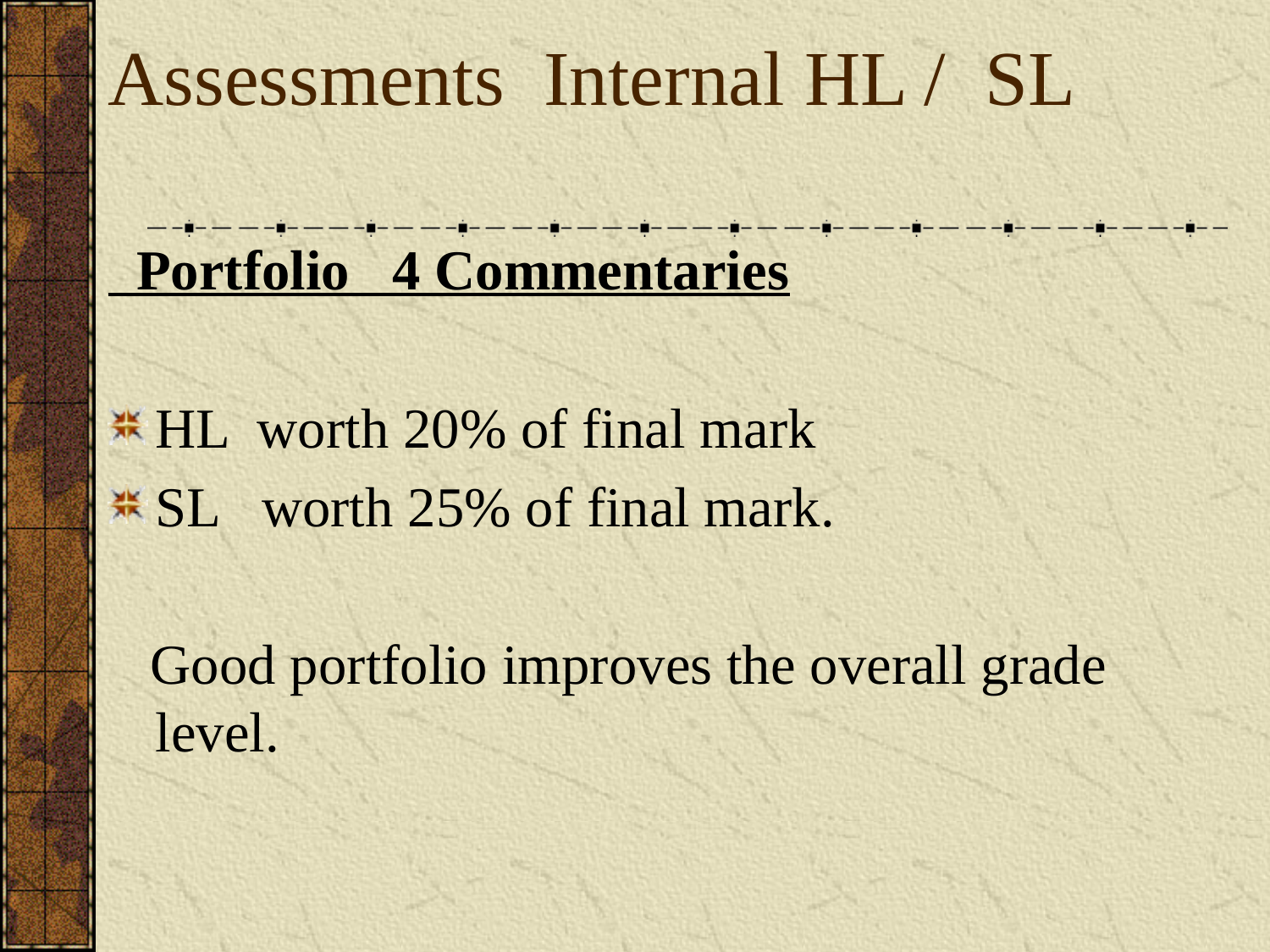

# Assessments  Internal HL /  SL

  Portfolio   4 Commentaries

HL  worth 20% of final mark
SL   worth 25% of final mark.

   Good portfolio improves the overall grade level.